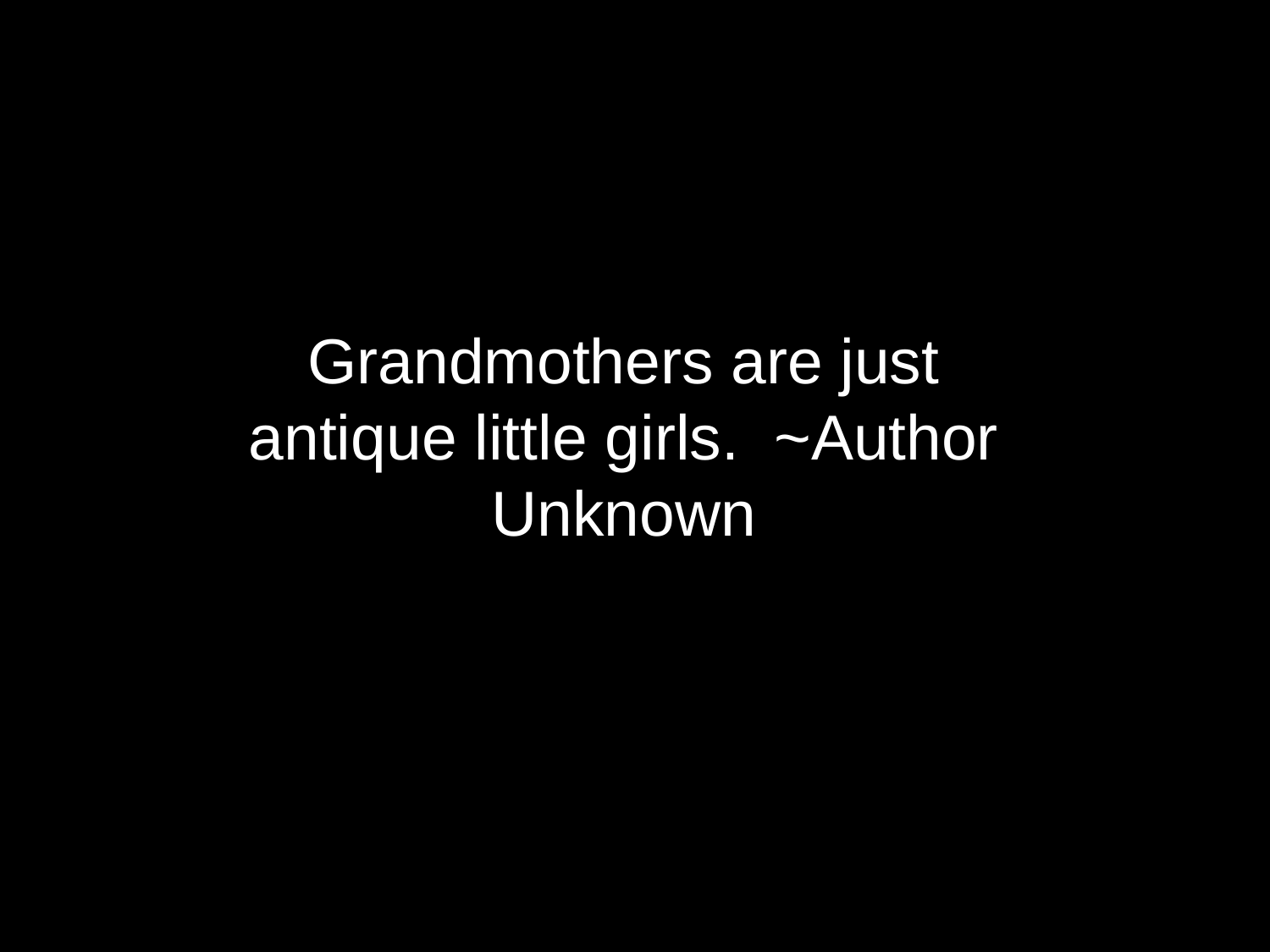

Grandmothers are just antique little girls.  ~Author Unknown